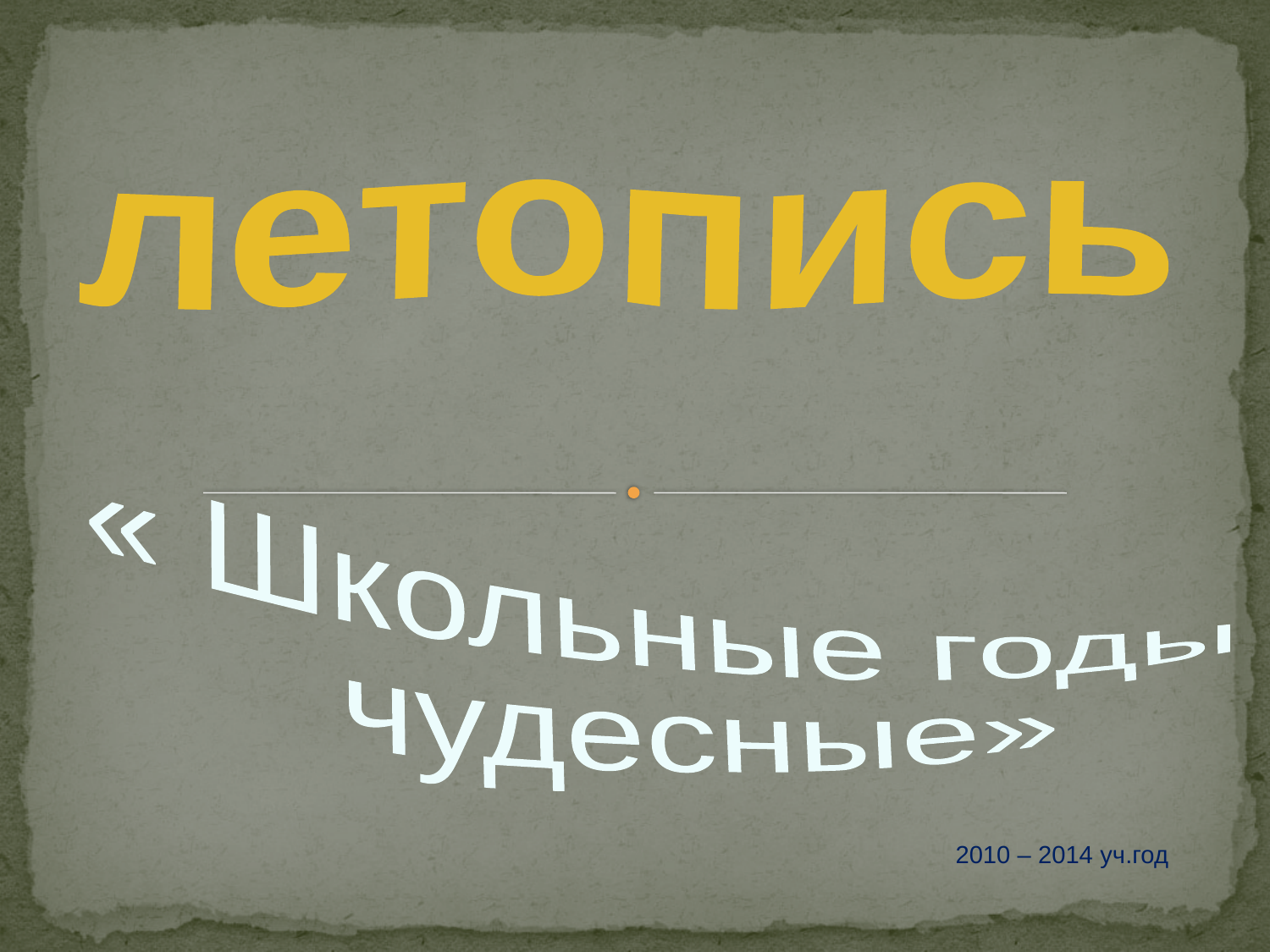

летопись
« Школьные годы
 чудесные»
2010 – 2014 уч.год